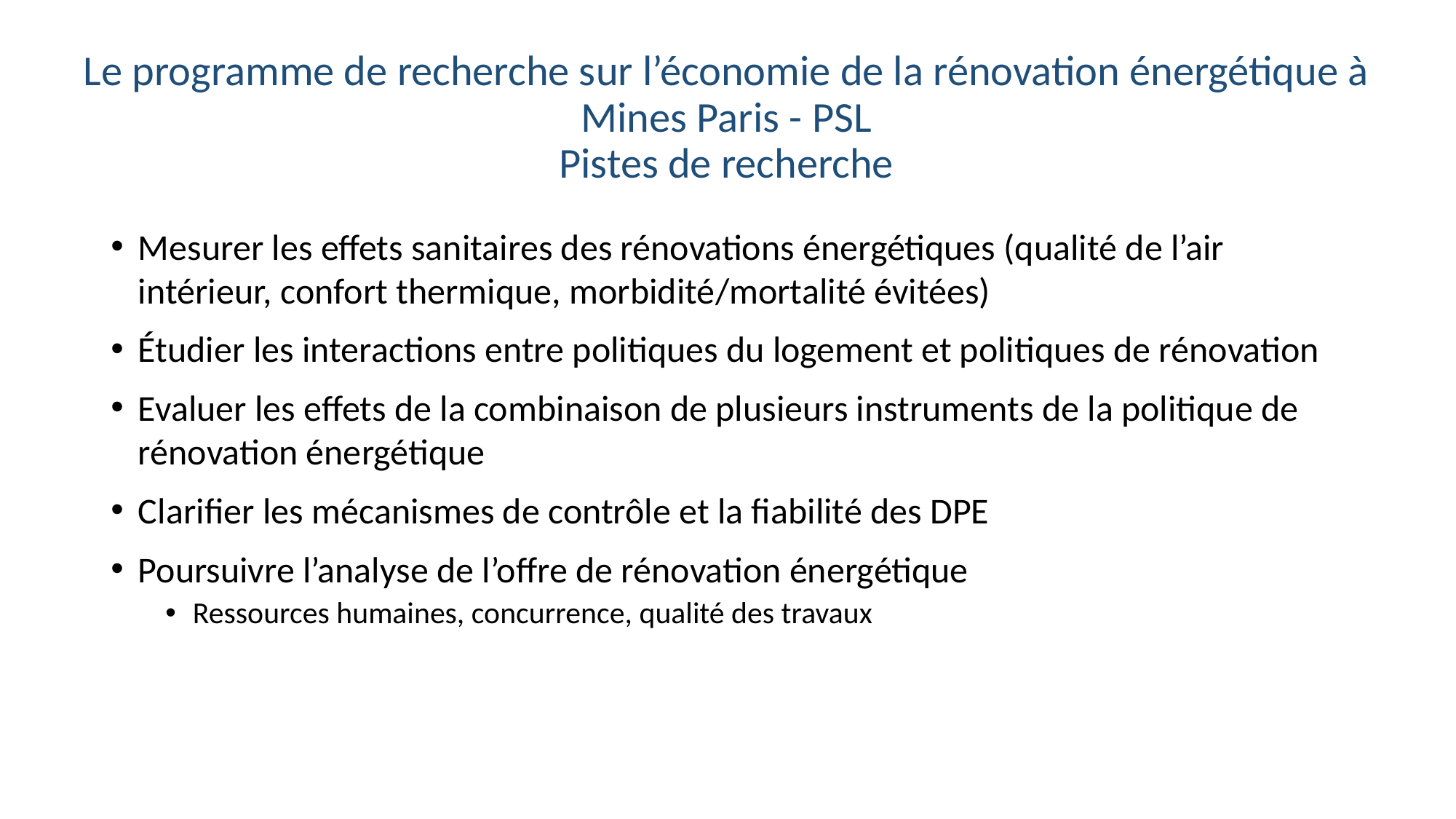

# Le programme de recherche sur l’économie de la rénovation énergétique à Mines Paris - PSL Pistes de recherche
Mesurer les effets sanitaires des rénovations énergétiques (qualité de l’air intérieur, confort thermique, morbidité/mortalité évitées)
Étudier les interactions entre politiques du logement et politiques de rénovation
Evaluer les effets de la combinaison de plusieurs instruments de la politique de rénovation énergétique
Clarifier les mécanismes de contrôle et la fiabilité des DPE
Poursuivre l’analyse de l’offre de rénovation énergétique
Ressources humaines, concurrence, qualité des travaux